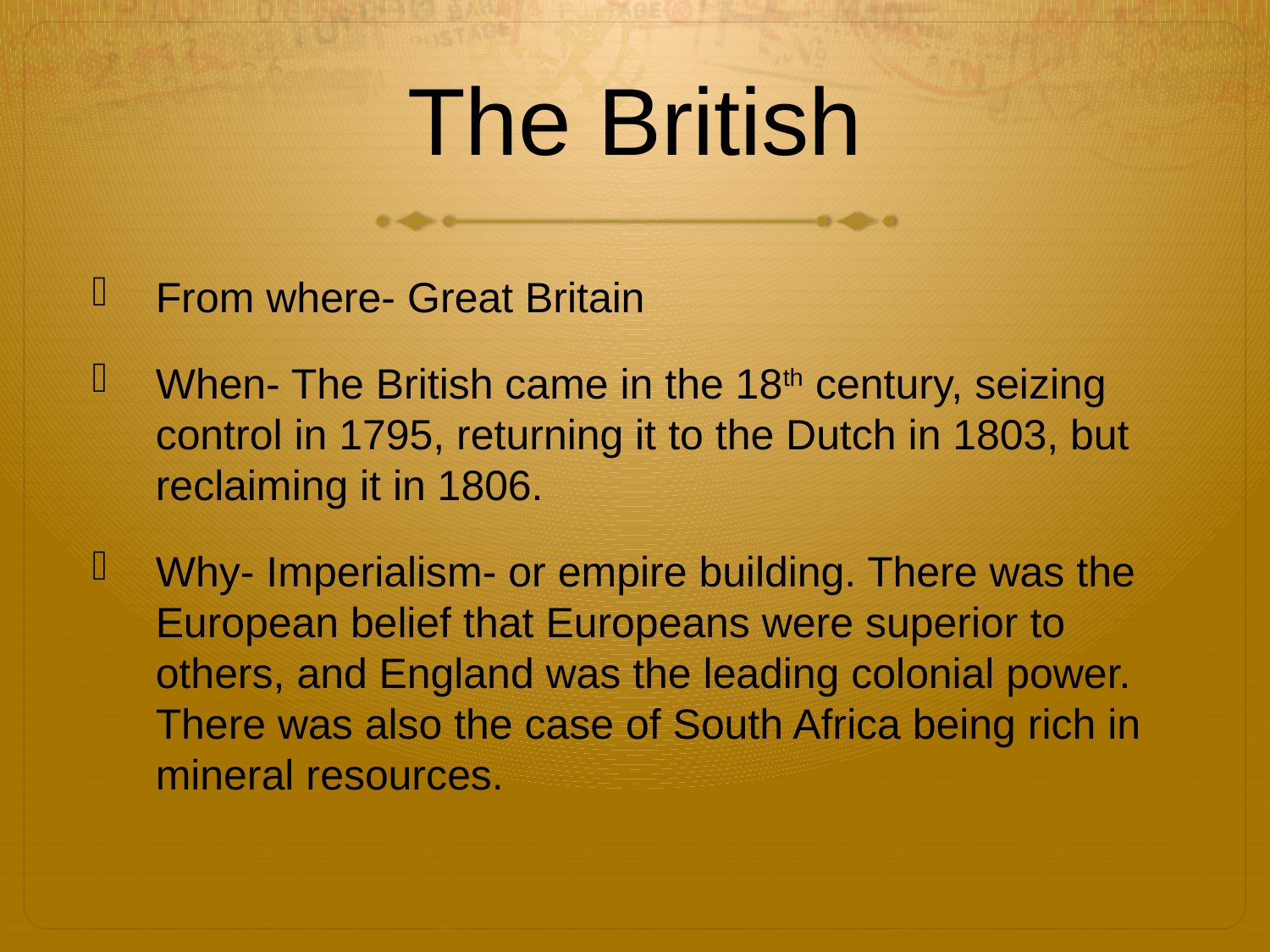

# The British
From where- Great Britain
When- The British came in the 18th century, seizing control in 1795, returning it to the Dutch in 1803, but reclaiming it in 1806.
Why- Imperialism- or empire building. There was the European belief that Europeans were superior to others, and England was the leading colonial power. There was also the case of South Africa being rich in mineral resources.